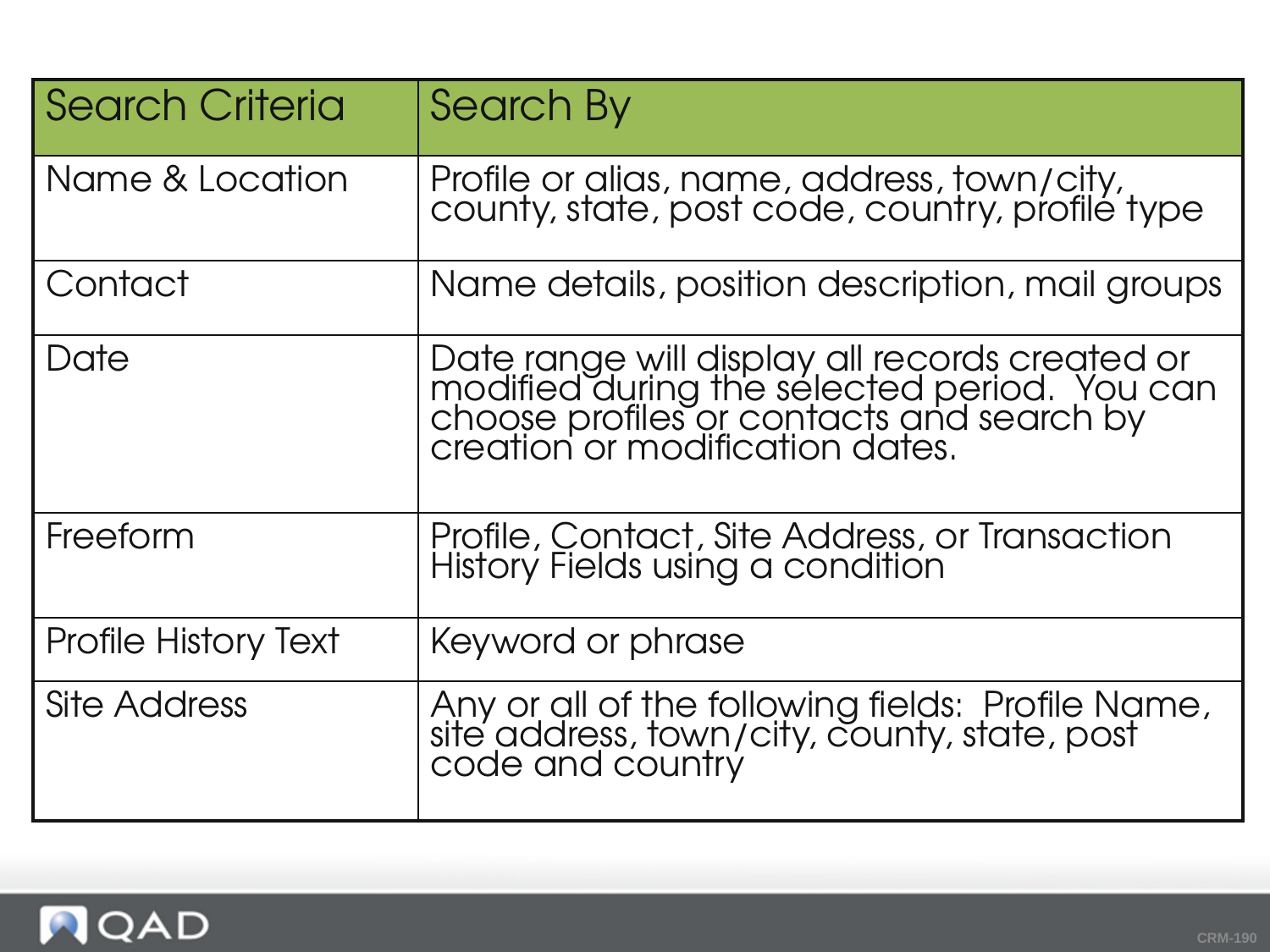

| Search Criteria | Search By |
| --- | --- |
| Name & Location | Profile or alias, name, address, town/city, county, state, post code, country, profile type |
| Contact | Name details, position description, mail groups |
| Date | Date range will display all records created or modified during the selected period. You can choose profiles or contacts and search by creation or modification dates. |
| Freeform | Profile, Contact, Site Address, or Transaction History Fields using a condition |
| Profile History Text | Keyword or phrase |
| Site Address | Any or all of the following fields: Profile Name, site address, town/city, county, state, post code and country |
CRM-190